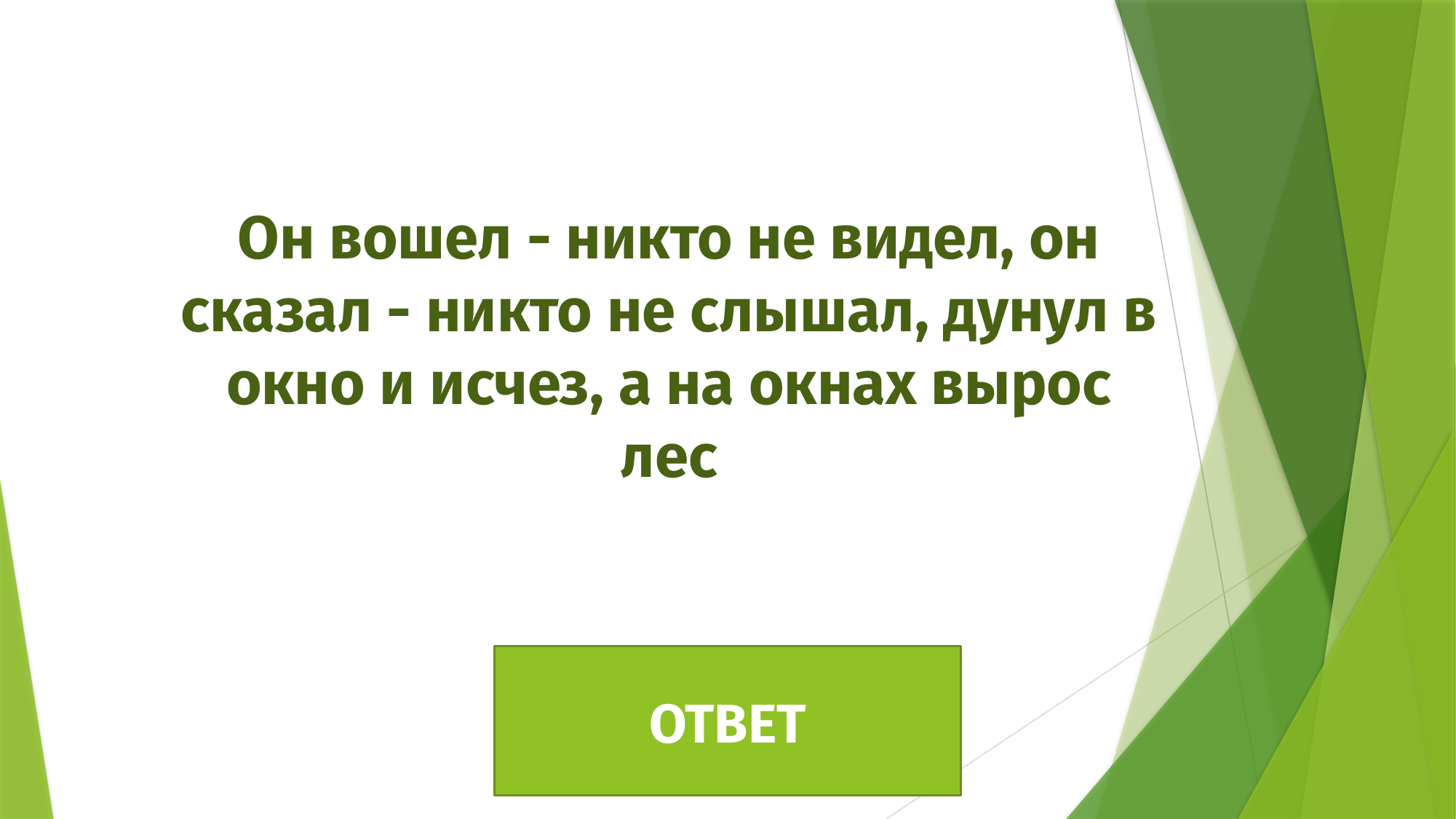

Он вошел - никто не видел, он сказал - никто не слышал, дунул в окно и исчез, а на окнах вырос лес